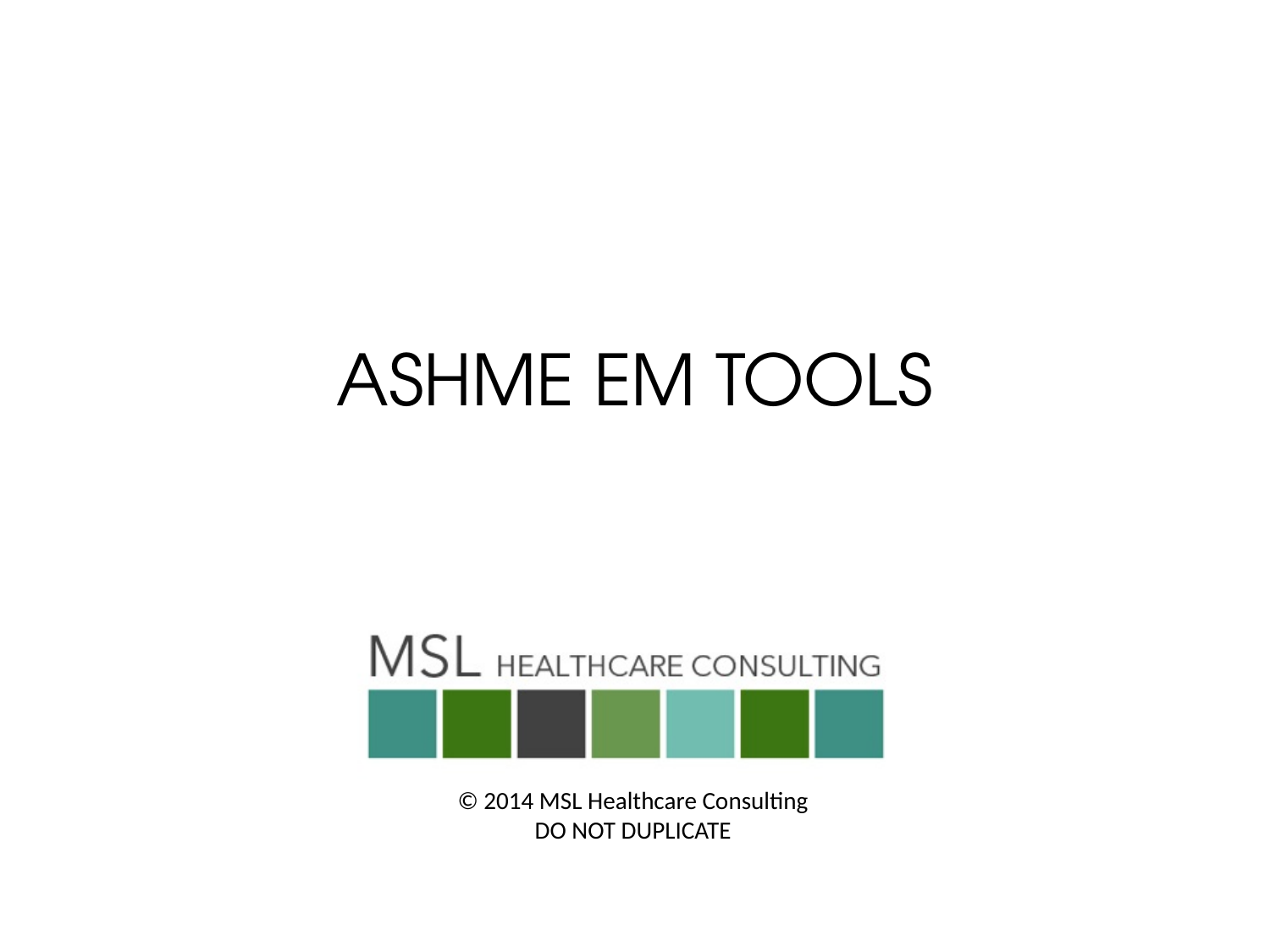

# ASHME EM TOOLS
© 2014 MSL Healthcare Consulting
DO NOT DUPLICATE